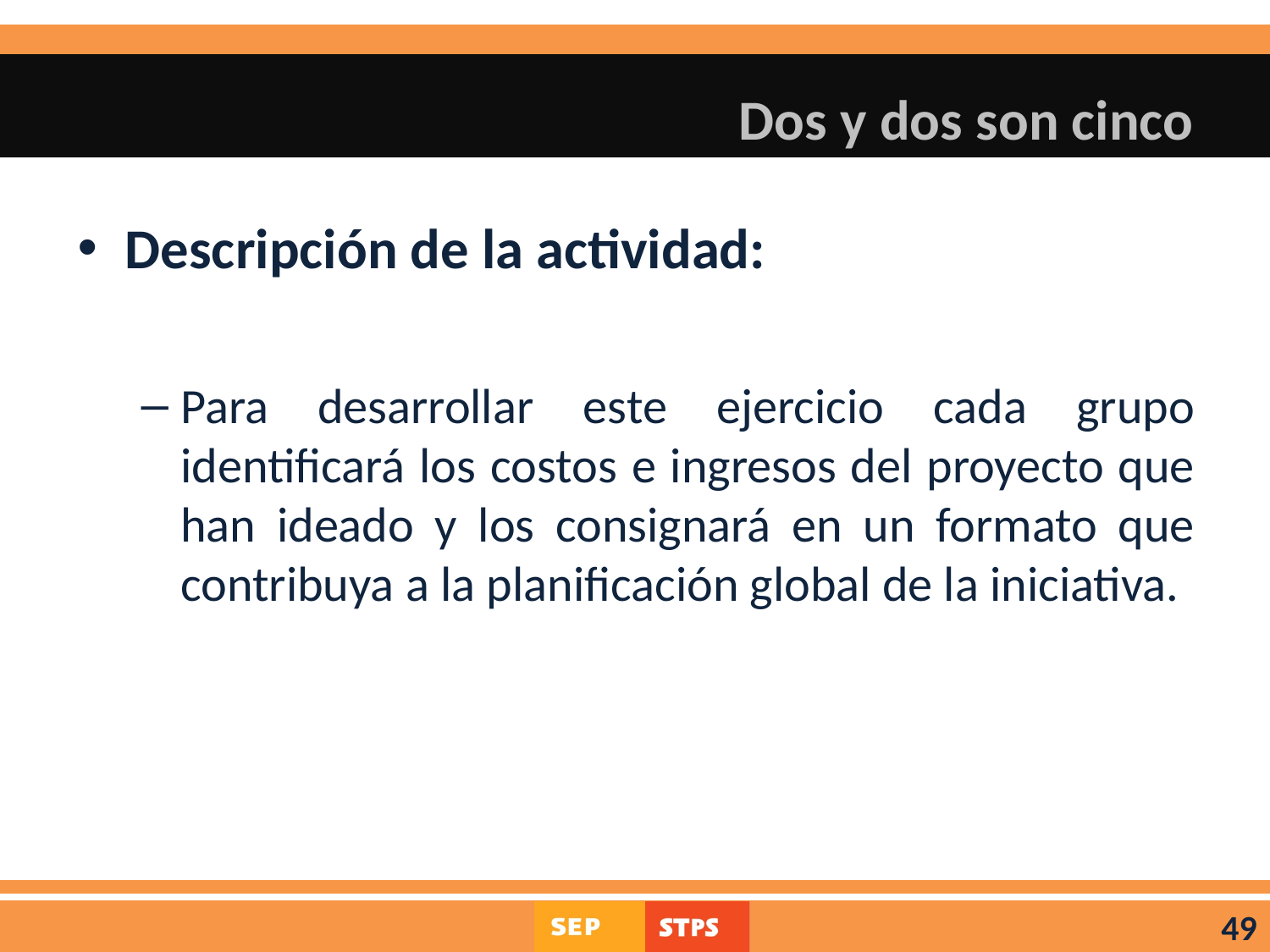

# Dos y dos son cinco
Descripción de la actividad:

Para desarrollar este ejercicio cada grupo identificará los costos e ingresos del proyecto que han ideado y los consignará en un formato que contribuya a la planificación global de la iniciativa.
49